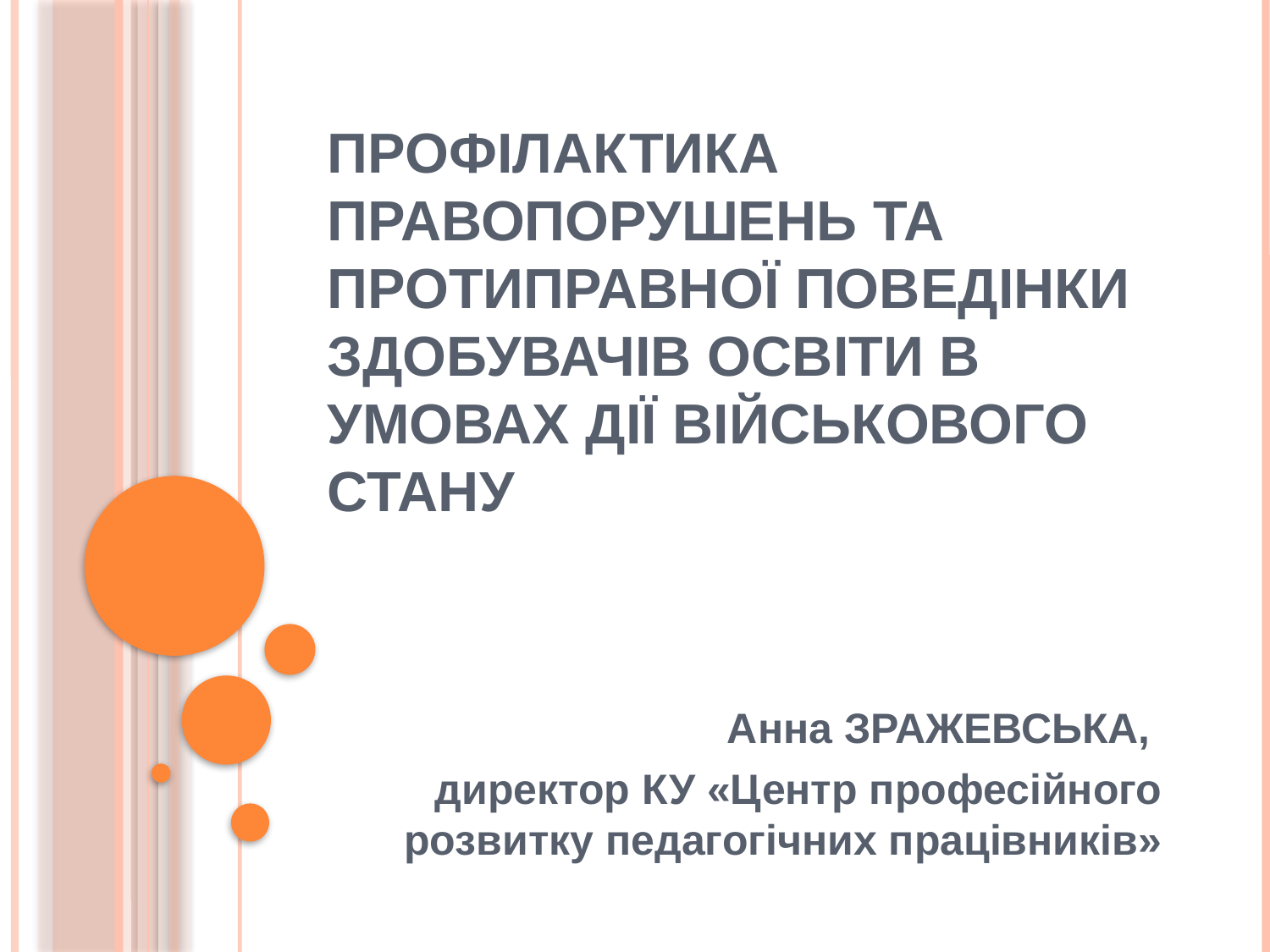

# Профілактика правопорушень та протиправної поведінки здобувачів освіти в умовах дії військового стану
Анна ЗРАЖЕВСЬКА,
директор КУ «Центр професійного розвитку педагогічних працівників»